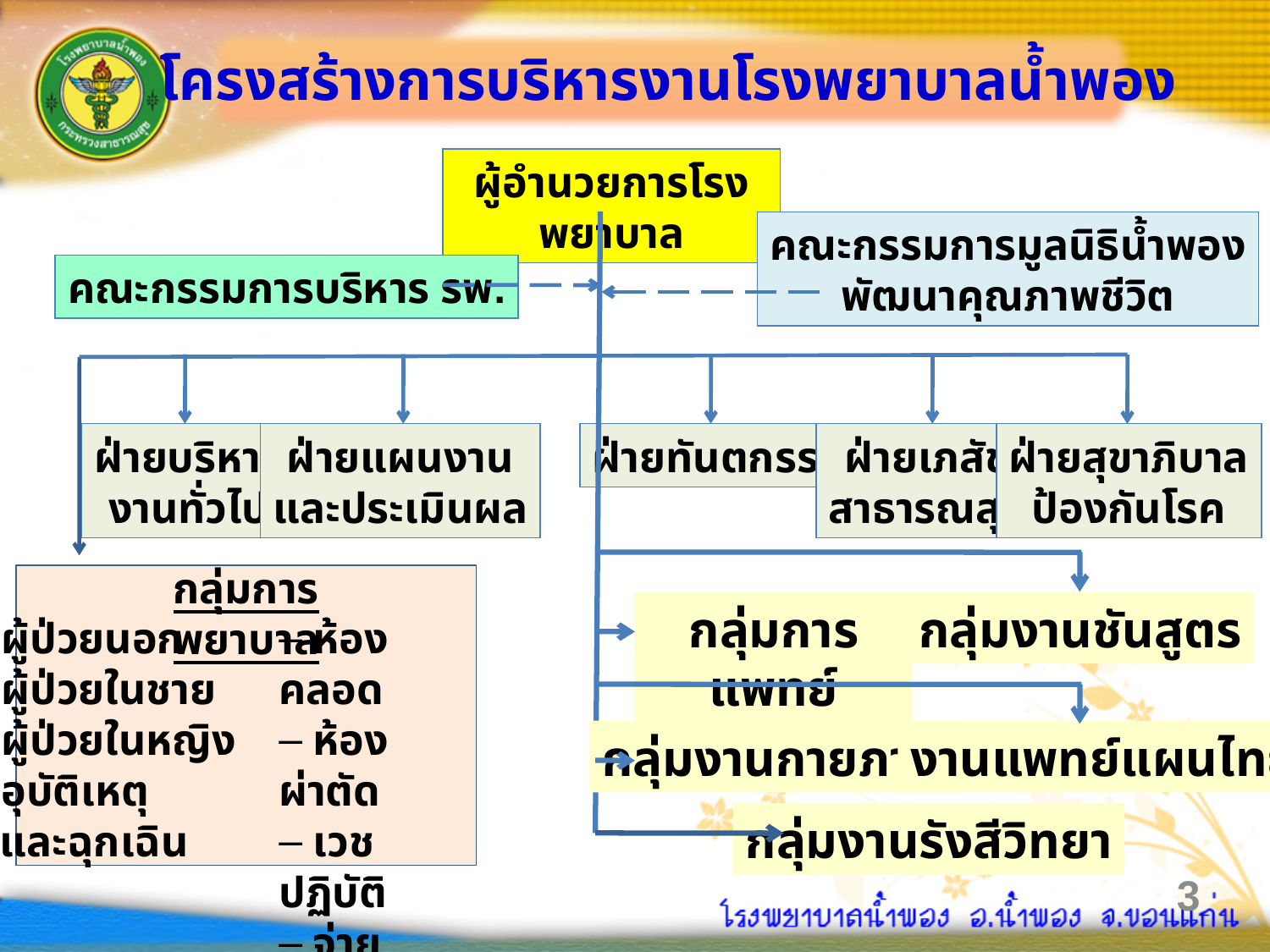

โครงสร้างการบริหารงานโรงพยาบาลน้ำพอง
ผู้อำนวยการโรงพยาบาล
คณะกรรมการมูลนิธิน้ำพอง
พัฒนาคุณภาพชีวิต
คณะกรรมการบริหาร รพ.
ฝ่ายบริหาร
งานทั่วไป
ฝ่ายแผนงาน
และประเมินผล
ฝ่ายทันตกรรม
ฝ่ายเภสัช
สาธารณสุข
ฝ่ายสุขาภิบาล
ป้องกันโรค
กลุ่มการพยาบาล

 ผู้ป่วยนอก
 ผู้ป่วยในชาย
 ผู้ป่วยในหญิง
 อุบัติเหตุ
   และฉุกเฉิน
 ห้องคลอด
 ห้องผ่าตัด
 เวชปฏิบัติ
 จ่ายกลาง
 หน่วยไต
กลุ่มการแพทย์
กลุ่มงานชันสูตร
กลุ่มงานกายภาพ
งานแพทย์แผนไทย
กลุ่มงานรังสีวิทยา
3